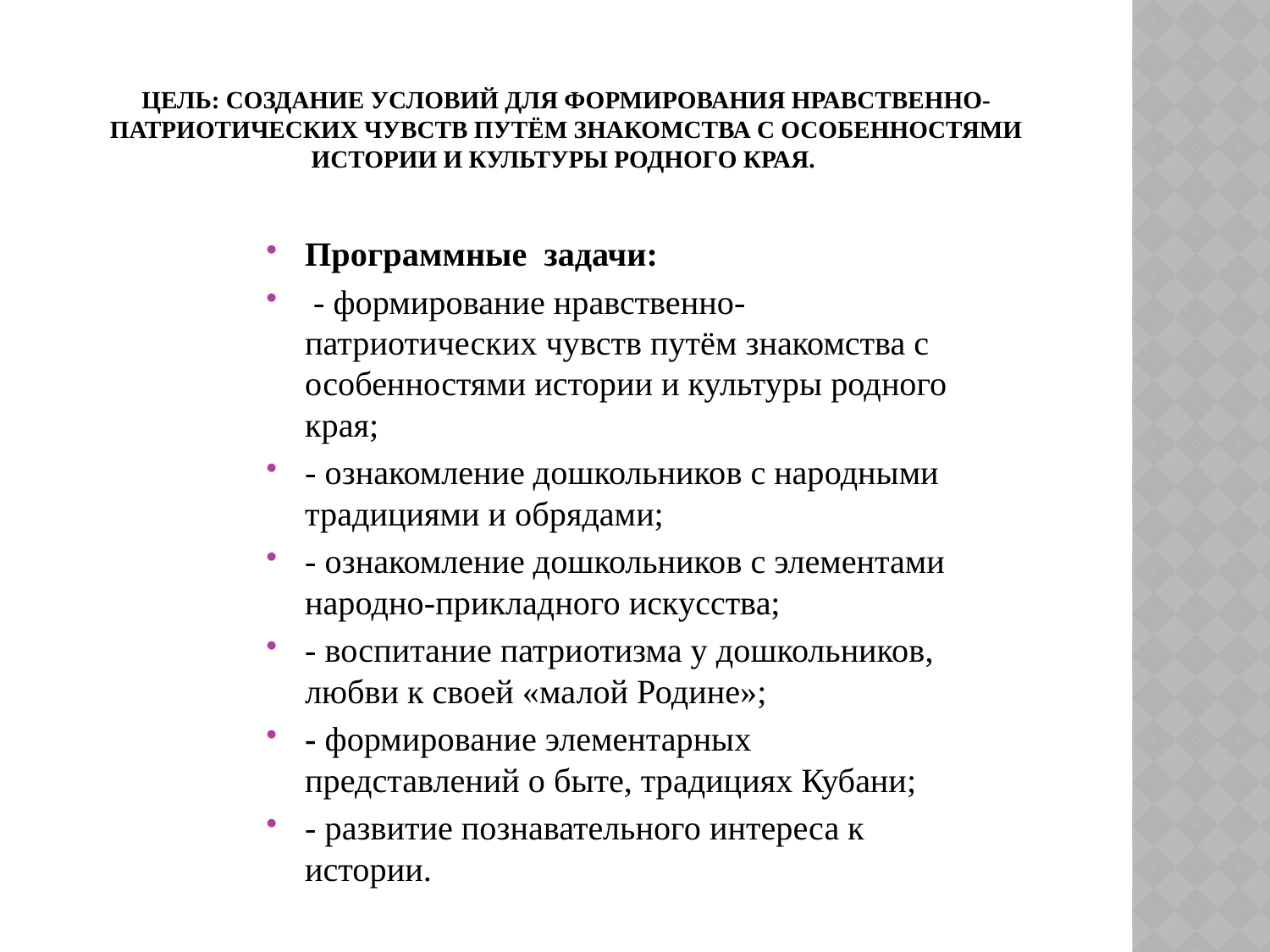

# Цель: Создание условий для формирования нравственно-патриотических чувств путём знакомства с особенностями истории и культуры родного края.
Программные  задачи:
 - формирование нравственно-патриотических чувств путём знакомства с особенностями истории и культуры родного края;
- ознакомление дошкольников с народными традициями и обрядами;
- ознакомление дошкольников с элементами народно-прикладного искусства;
- воспитание патриотизма у дошкольников, любви к своей «малой Родине»;
- формирование элементарных представлений о быте, традициях Кубани;
- развитие познавательного интереса к истории.